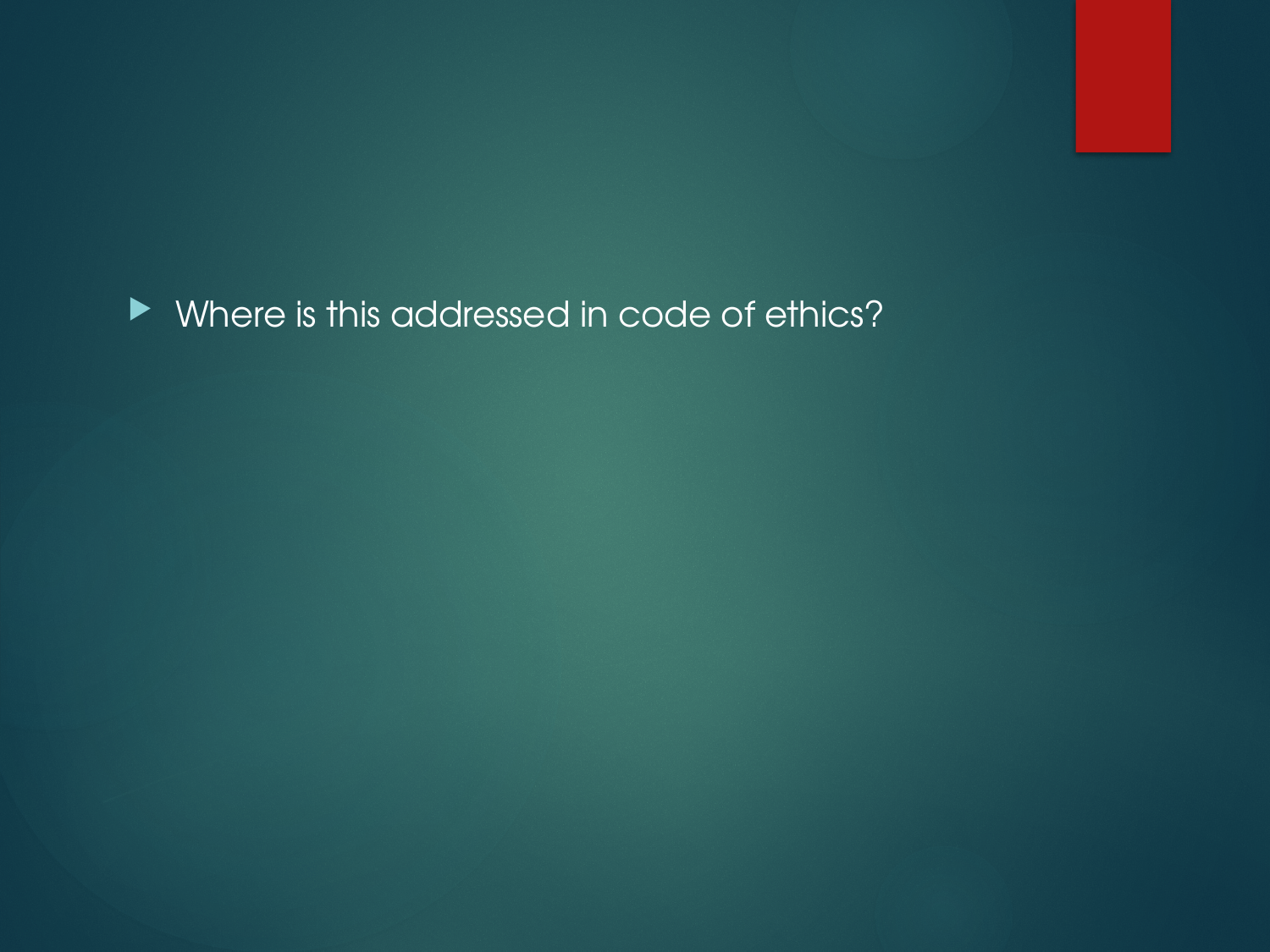

#
Where is this addressed in code of ethics?